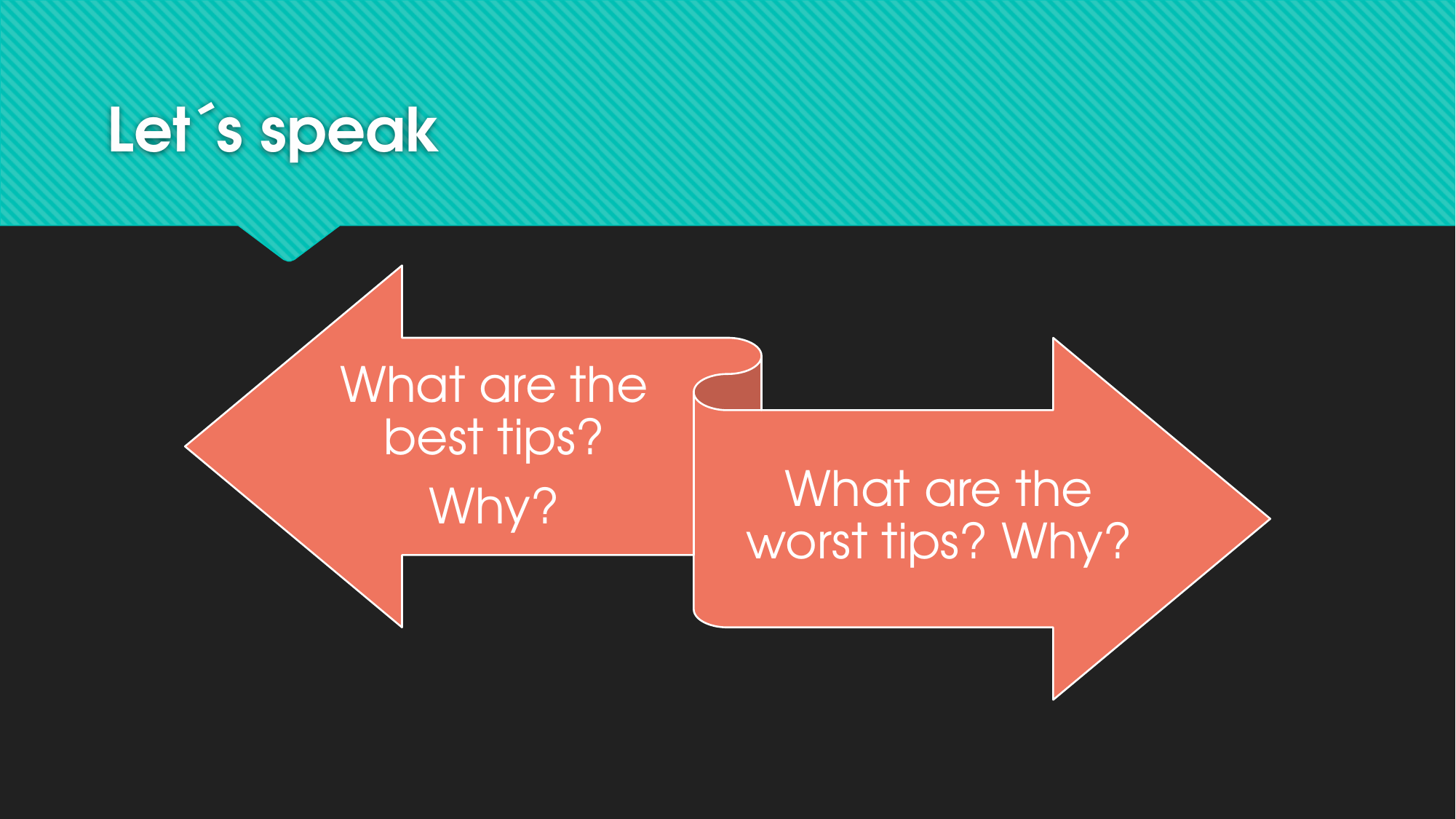

# Let´s speak
What are the best tips?
Why?
What are the worst tips? Why?